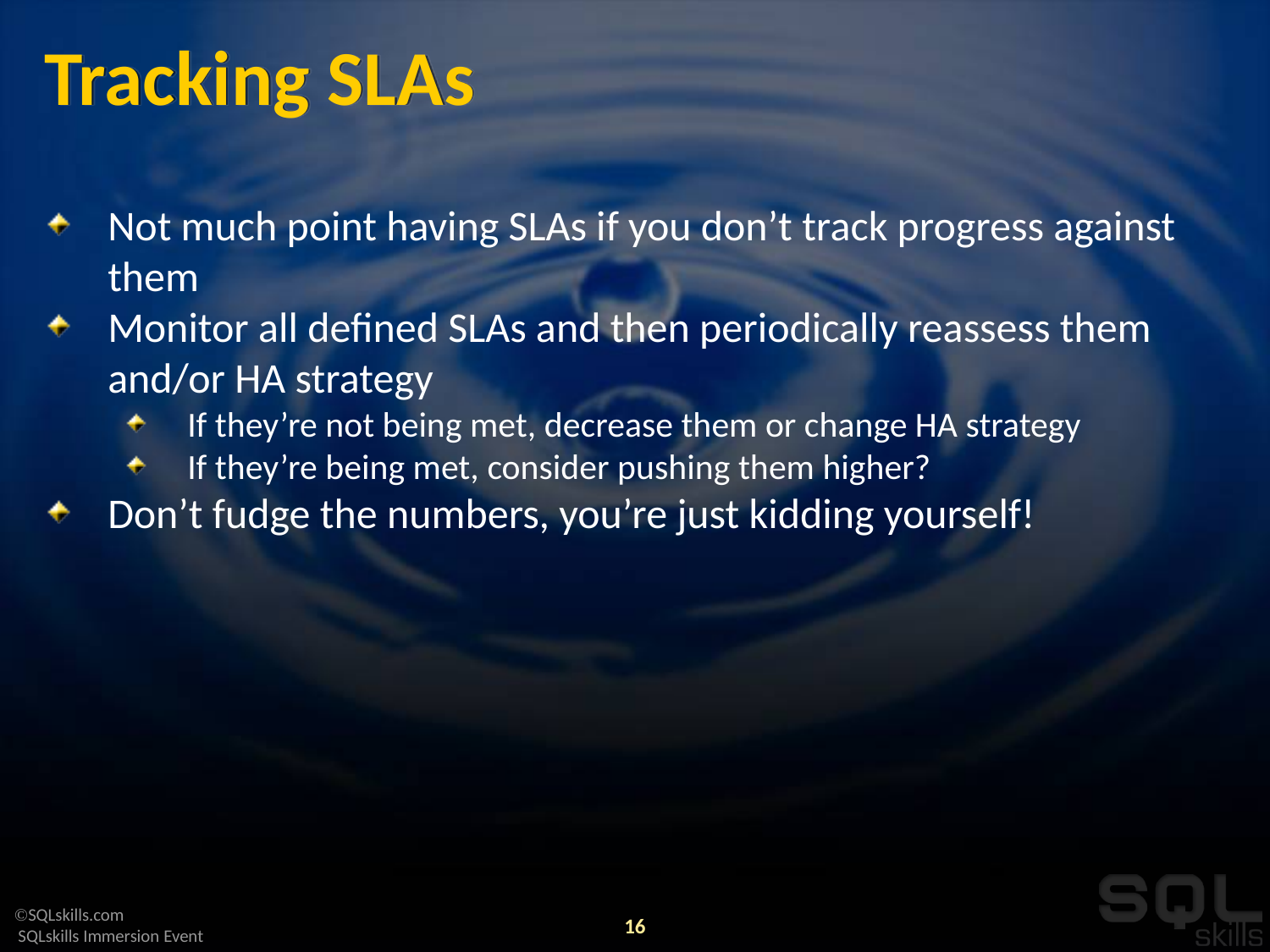

# Tracking SLAs
Not much point having SLAs if you don’t track progress against them
Monitor all defined SLAs and then periodically reassess them and/or HA strategy
If they’re not being met, decrease them or change HA strategy
If they’re being met, consider pushing them higher?
Don’t fudge the numbers, you’re just kidding yourself!
16